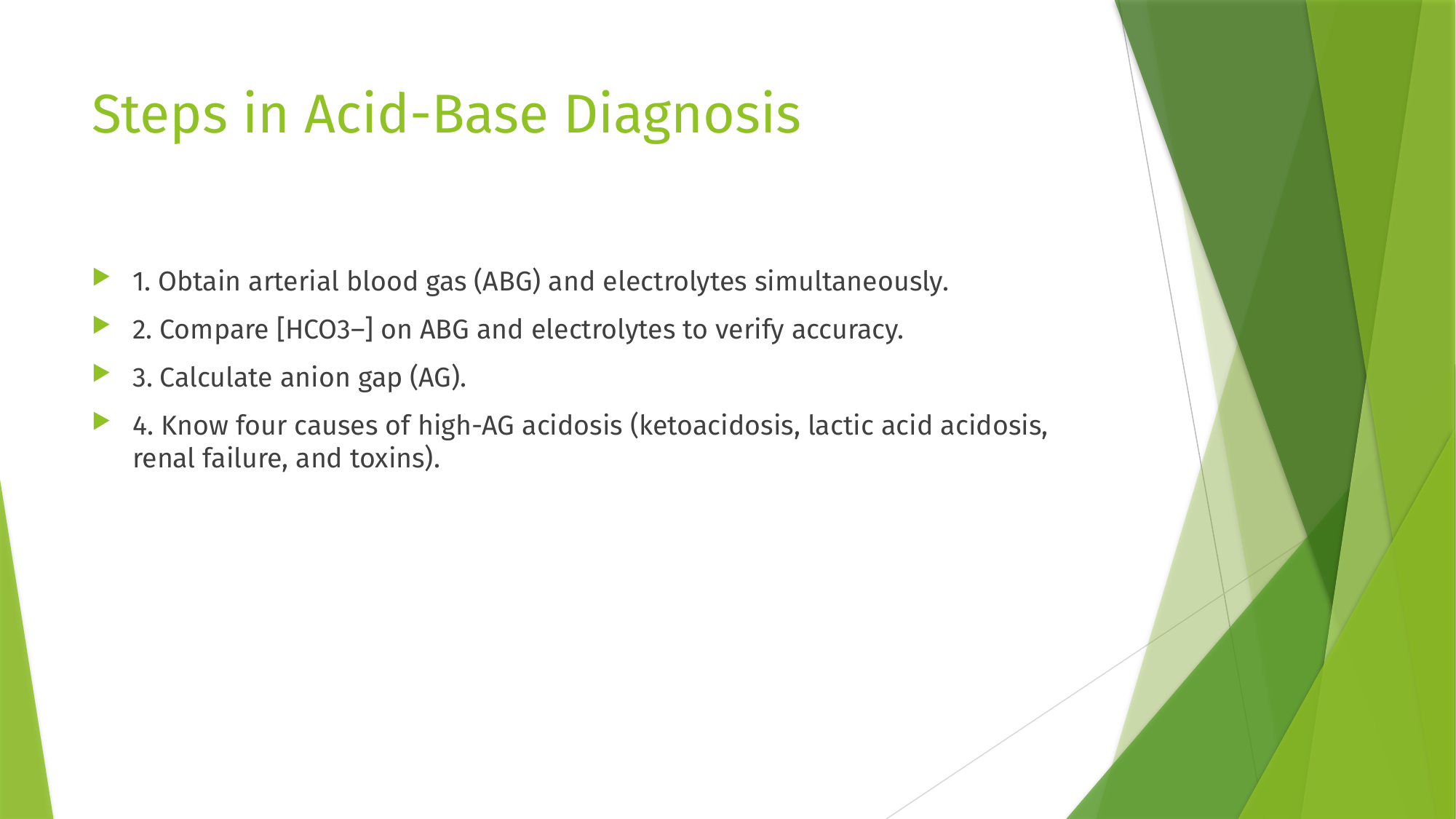

# Steps in Acid-Base Diagnosis
1. Obtain arterial blood gas (ABG) and electrolytes simultaneously.
2. Compare [HCO3–] on ABG and electrolytes to verify accuracy.
3. Calculate anion gap (AG).
4. Know four causes of high-AG acidosis (ketoacidosis, lactic acid acidosis, renal failure, and toxins).